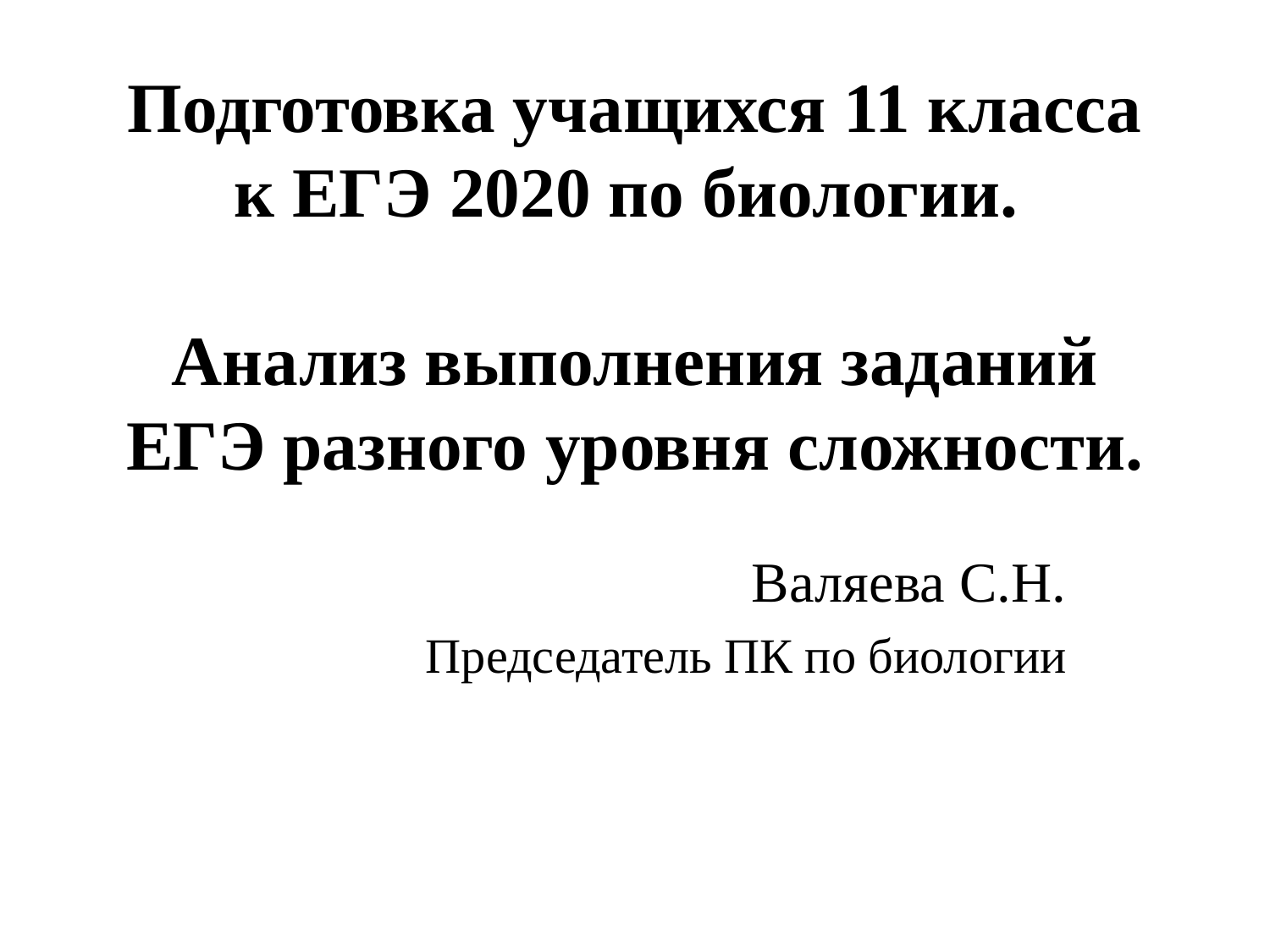

# Подготовка учащихся 11 класса к ЕГЭ 2020 по биологии. Анализ выполнения заданий ЕГЭ разного уровня сложности.
Валяева С.Н.
Председатель ПК по биологии